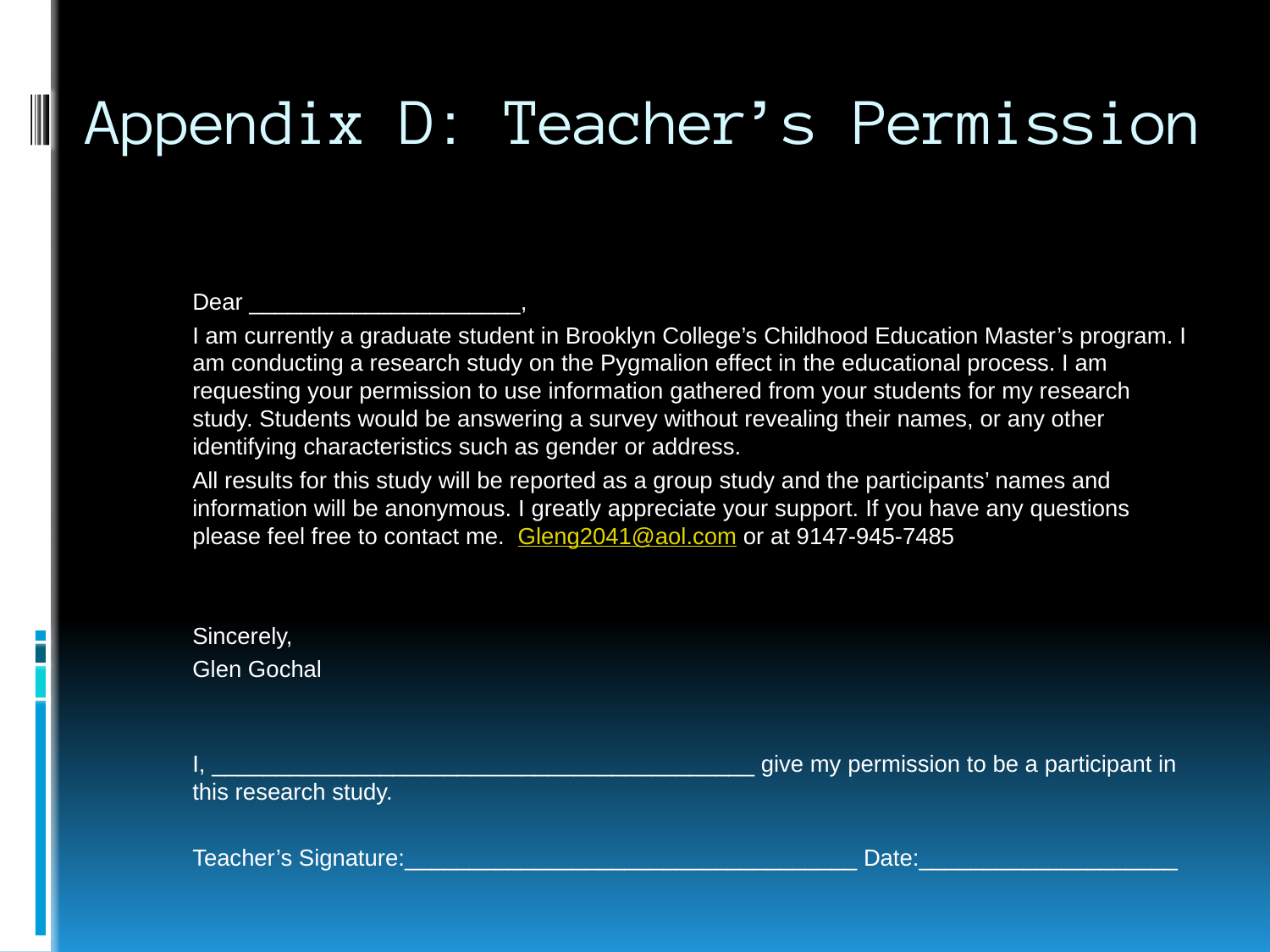

# Appendix D: Teacher’s Permission

	Dear _____________________,
		I am currently a graduate student in Brooklyn College’s Childhood Education Master’s program. I am conducting a research study on the Pygmalion effect in the educational process. I am requesting your permission to use information gathered from your students for my research study. Students would be answering a survey without revealing their names, or any other identifying characteristics such as gender or address.
		All results for this study will be reported as a group study and the participants’ names and information will be anonymous. I greatly appreciate your support. If you have any questions please feel free to contact me.  Gleng2041@aol.com or at 9147-945-7485

	Sincerely,
	Glen Gochal

I, __________________________________________ give my permission to be a participant in this research study.

	Teacher’s Signature:___________________________________ Date:____________________